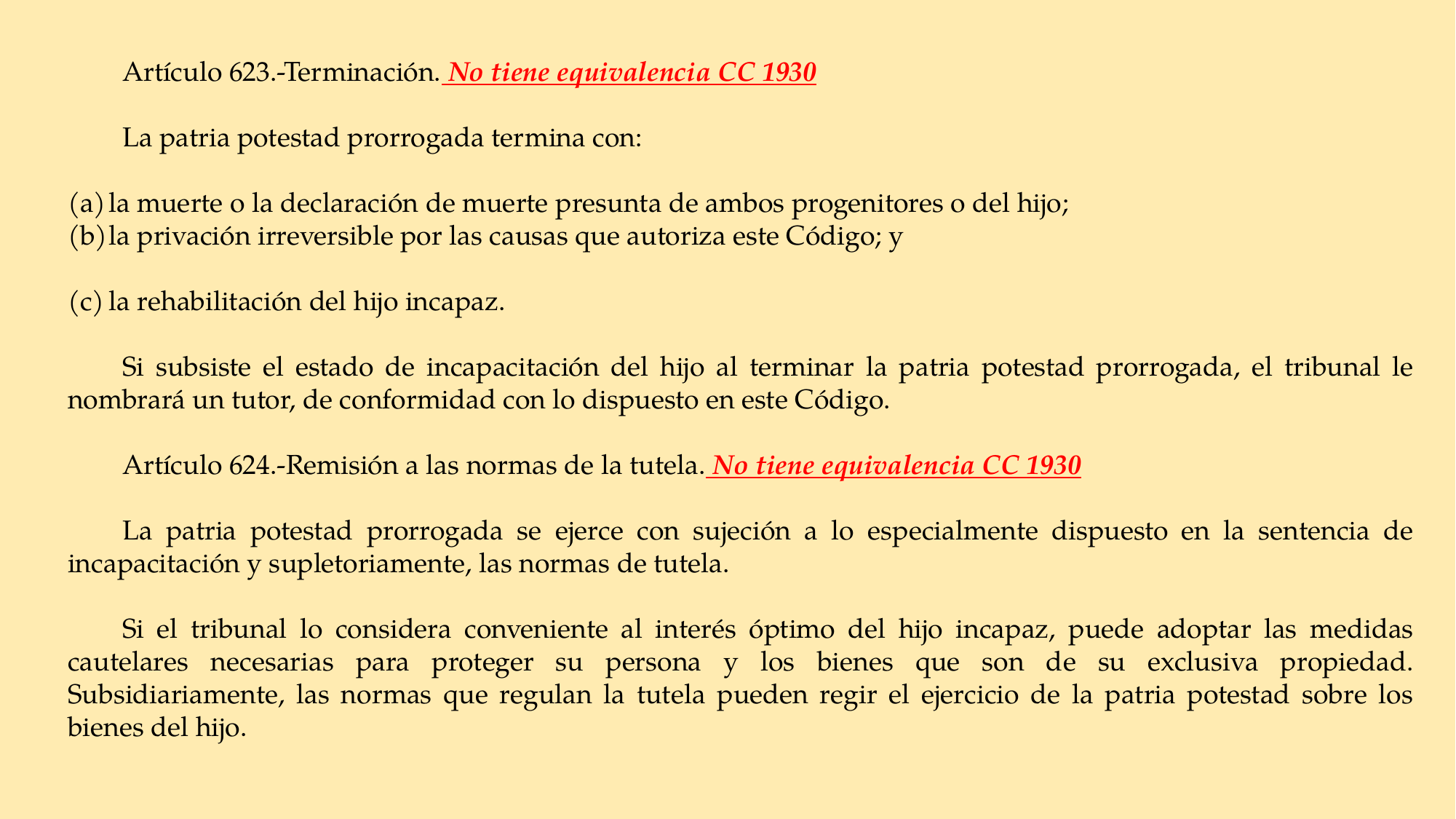

Artículo 623.-Terminación. No tiene equivalencia CC 1930

La patria potestad prorrogada termina con:

la muerte o la declaración de muerte presunta de ambos progenitores o del hijo;
la privación irreversible por las causas que autoriza este Código; y

la rehabilitación del hijo incapaz.

Si subsiste el estado de incapacitación del hijo al terminar la patria potestad prorrogada, el tribunal le nombrará un tutor, de conformidad con lo dispuesto en este Código.

Artículo 624.-Remisión a las normas de la tutela. No tiene equivalencia CC 1930

La patria potestad prorrogada se ejerce con sujeción a lo especialmente dispuesto en la sentencia de incapacitación y supletoriamente, las normas de tutela.

Si el tribunal lo considera conveniente al interés óptimo del hijo incapaz, puede adoptar las medidas cautelares necesarias para proteger su persona y los bienes que son de su exclusiva propiedad. Subsidiariamente, las normas que regulan la tutela pueden regir el ejercicio de la patria potestad sobre los bienes del hijo.